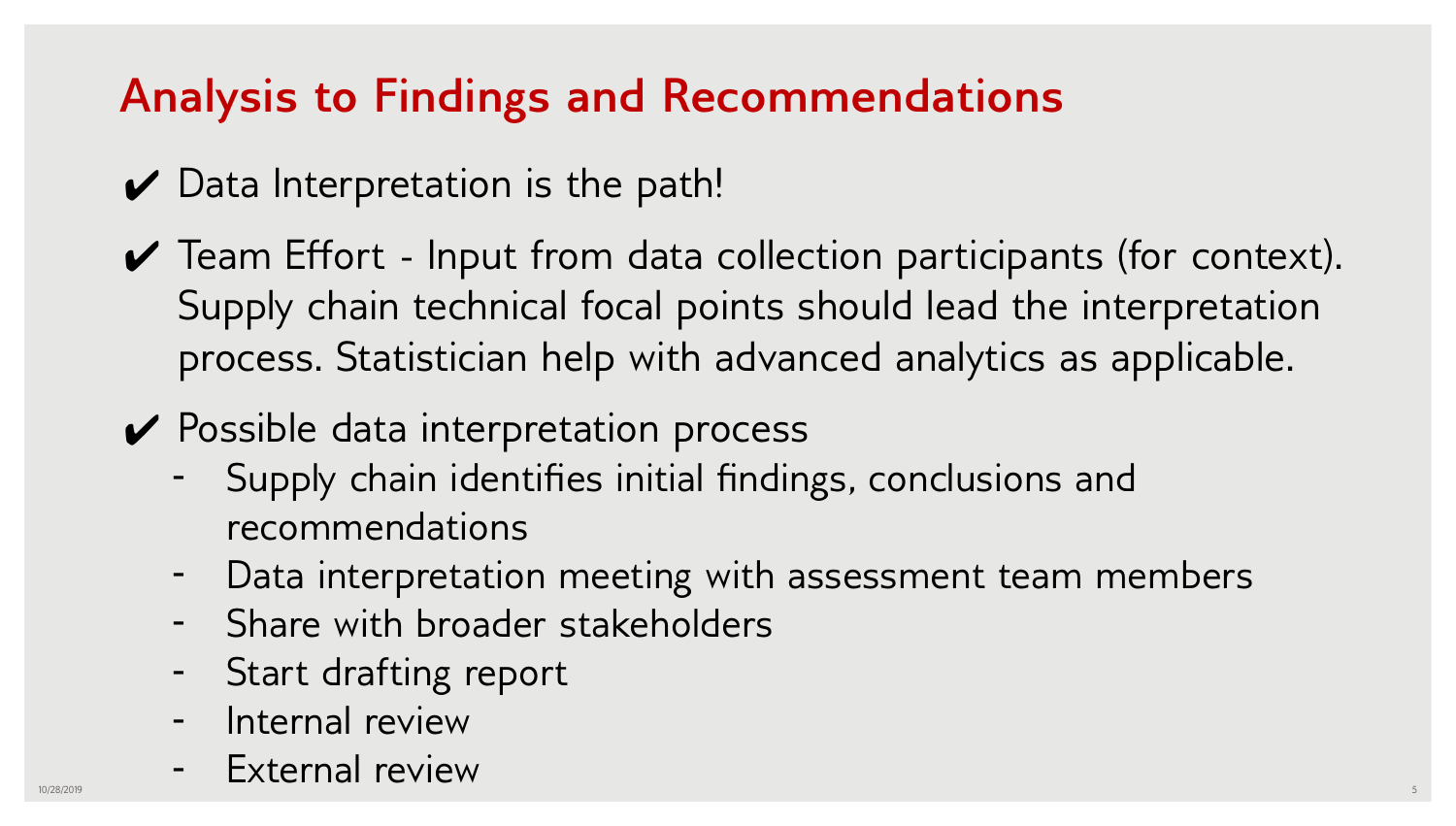

Analysis to Findings and Recommendations
Data Interpretation is the path!
Team Effort - Input from data collection participants (for context). Supply chain technical focal points should lead the interpretation process. Statistician help with advanced analytics as applicable.
Possible data interpretation process
Supply chain identifies initial findings, conclusions and recommendations
Data interpretation meeting with assessment team members
Share with broader stakeholders
Start drafting report
Internal review
External review
10/28/2019
5